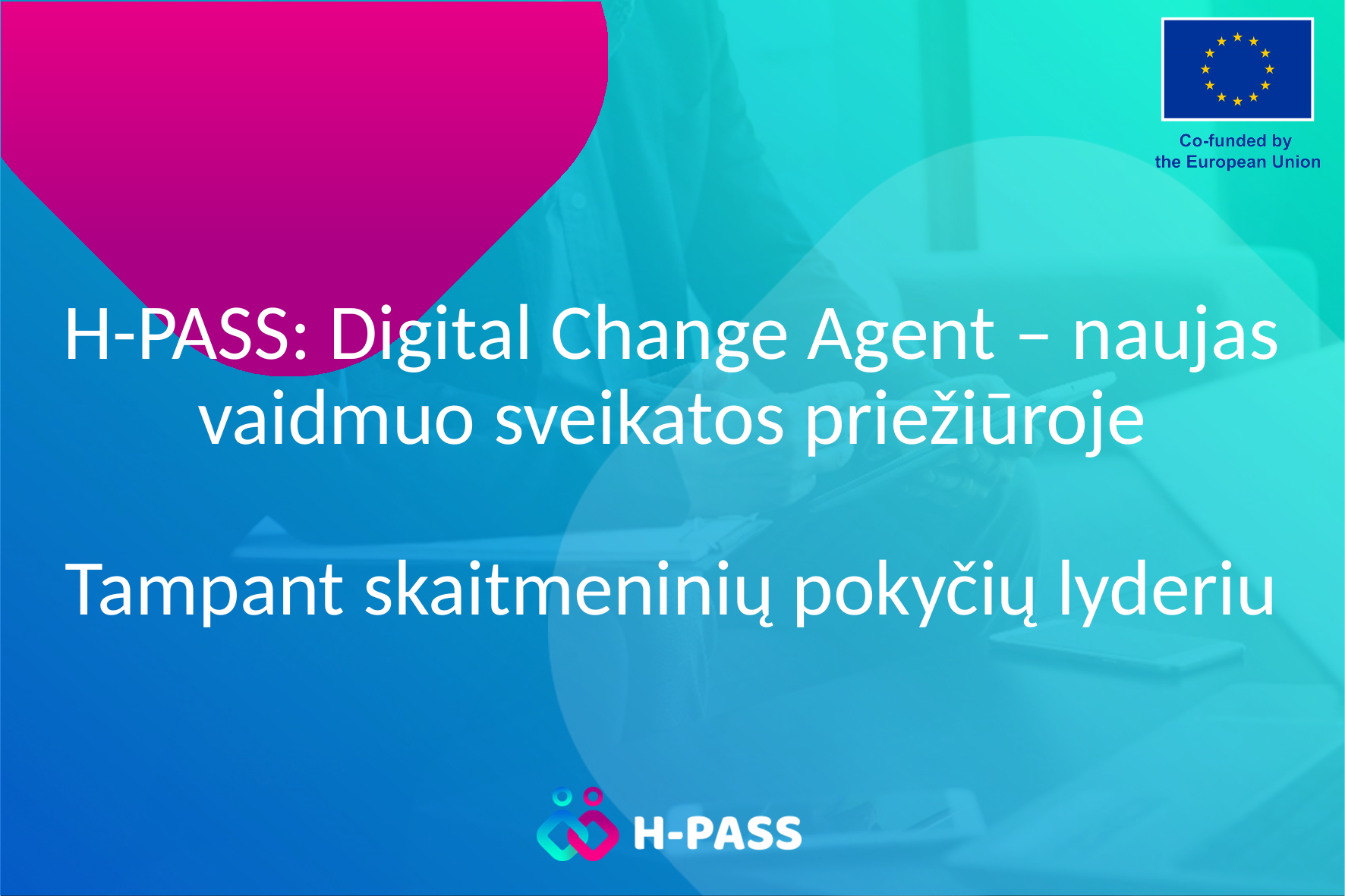

# H-PASS: Digital Change Agent – naujas vaidmuo sveikatos priežiūroje Tampant skaitmeninių pokyčių lyderiu